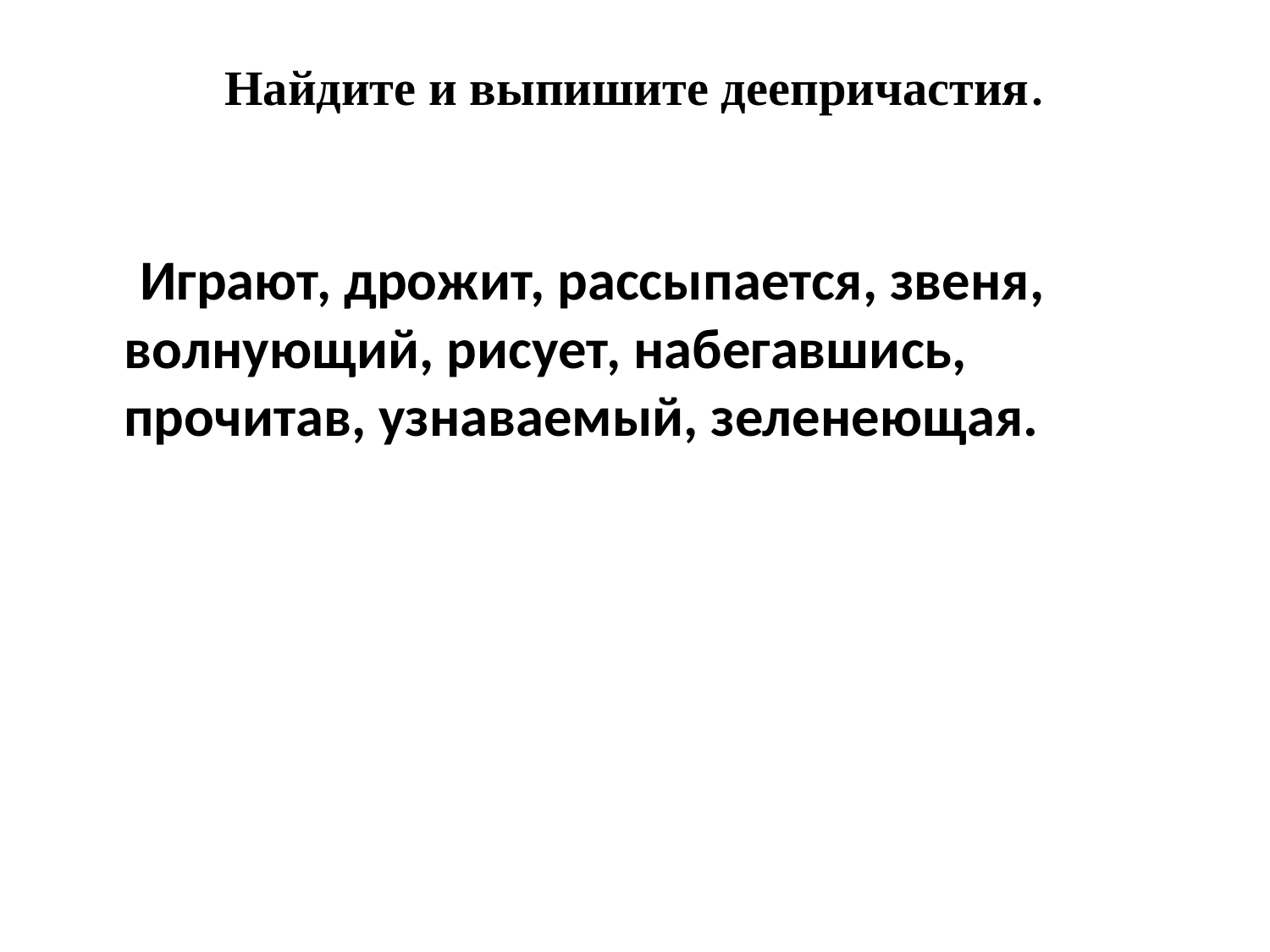

# Найдите и выпишите деепричастия.

     Играют, дрожит, рассыпается, звеня, волнующий, рисует, набегавшись, прочитав, узнаваемый, зеленеющая.